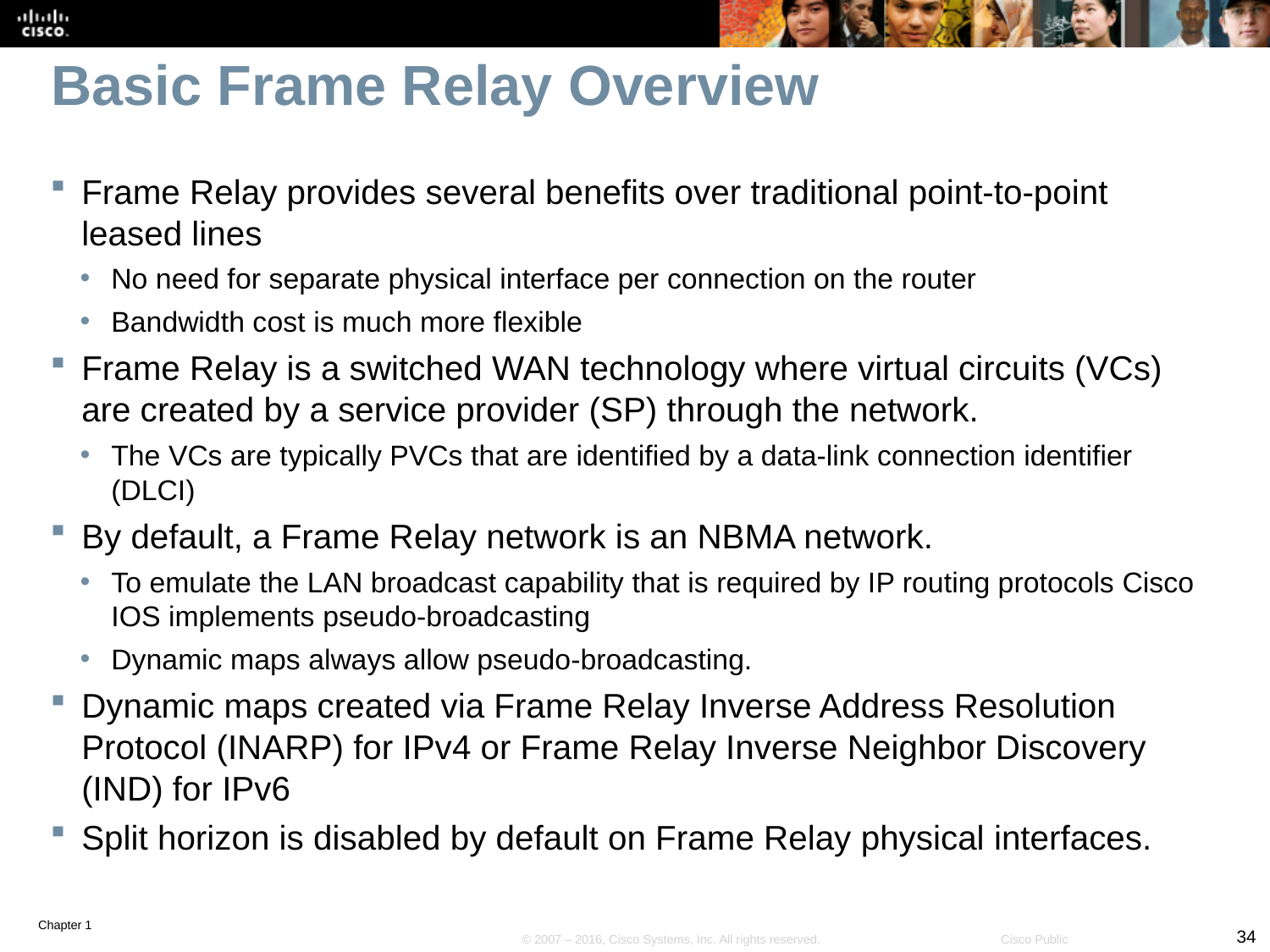

# Basic Frame Relay Overview
Frame Relay provides several benefits over traditional point-to-point leased lines
No need for separate physical interface per connection on the router
Bandwidth cost is much more flexible
Frame Relay is a switched WAN technology where virtual circuits (VCs) are created by a service provider (SP) through the network.
The VCs are typically PVCs that are identified by a data-link connection identifier (DLCI)
By default, a Frame Relay network is an NBMA network.
To emulate the LAN broadcast capability that is required by IP routing protocols Cisco IOS implements pseudo-broadcasting
Dynamic maps always allow pseudo-broadcasting.
Dynamic maps created via Frame Relay Inverse Address Resolution Protocol (INARP) for IPv4 or Frame Relay Inverse Neighbor Discovery (IND) for IPv6
Split horizon is disabled by default on Frame Relay physical interfaces.